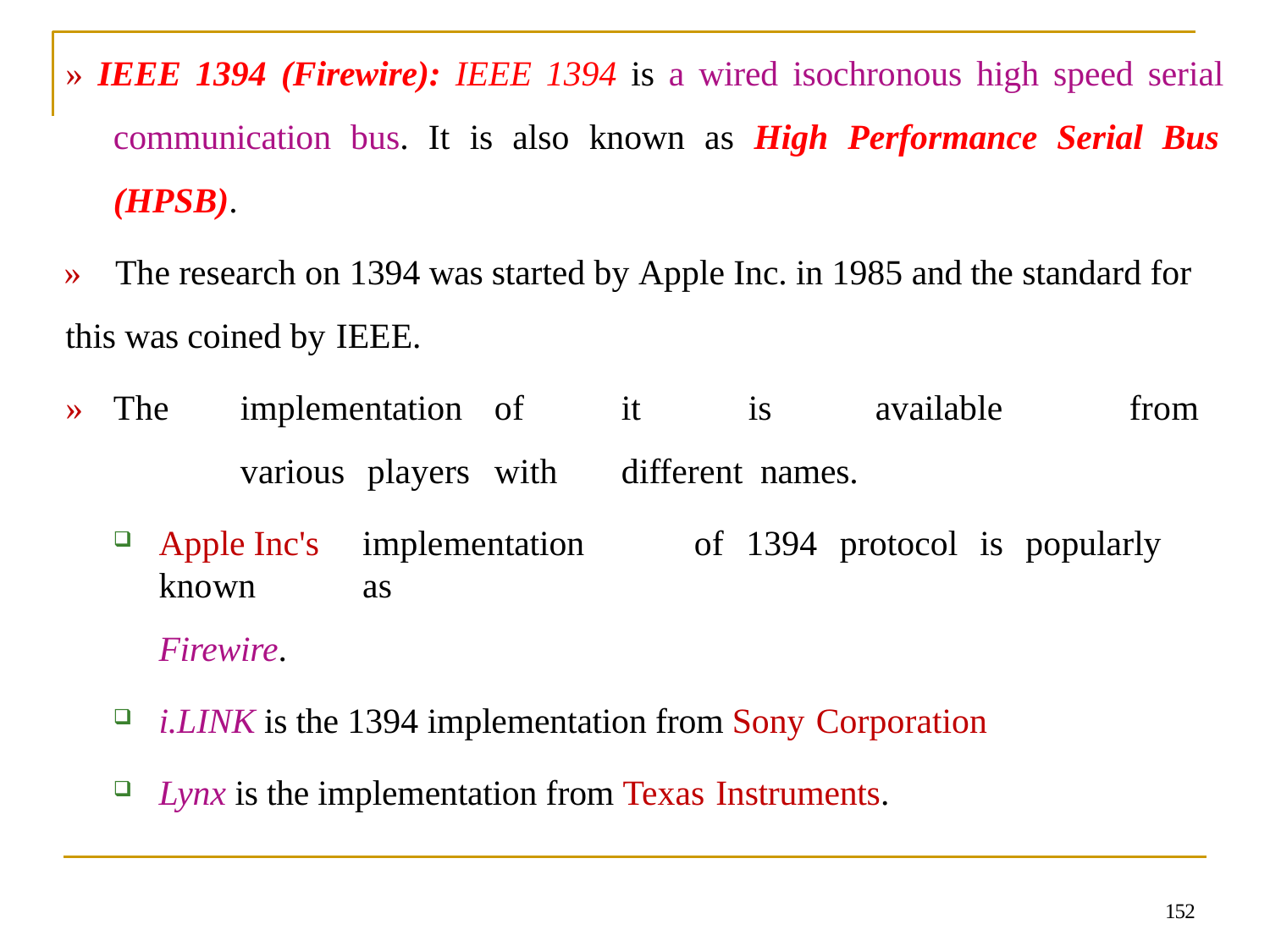

» IEEE 1394 (Firewire): IEEE 1394 is a wired isochronous high speed serial  communication bus. It is also known as High Performance Serial Bus  (HPSB).
»	The research on 1394 was started by Apple Inc. in 1985 and the standard for
this was coined by IEEE.
»	The	implementation	of	it	is	available	from	various	players	with	different  names.
Apple	Inc's	implementation	of	1394	protocol	is	popularly	known	as
Firewire.
i.LINK is the 1394 implementation from Sony Corporation
Lynx is the implementation from Texas Instruments.
152